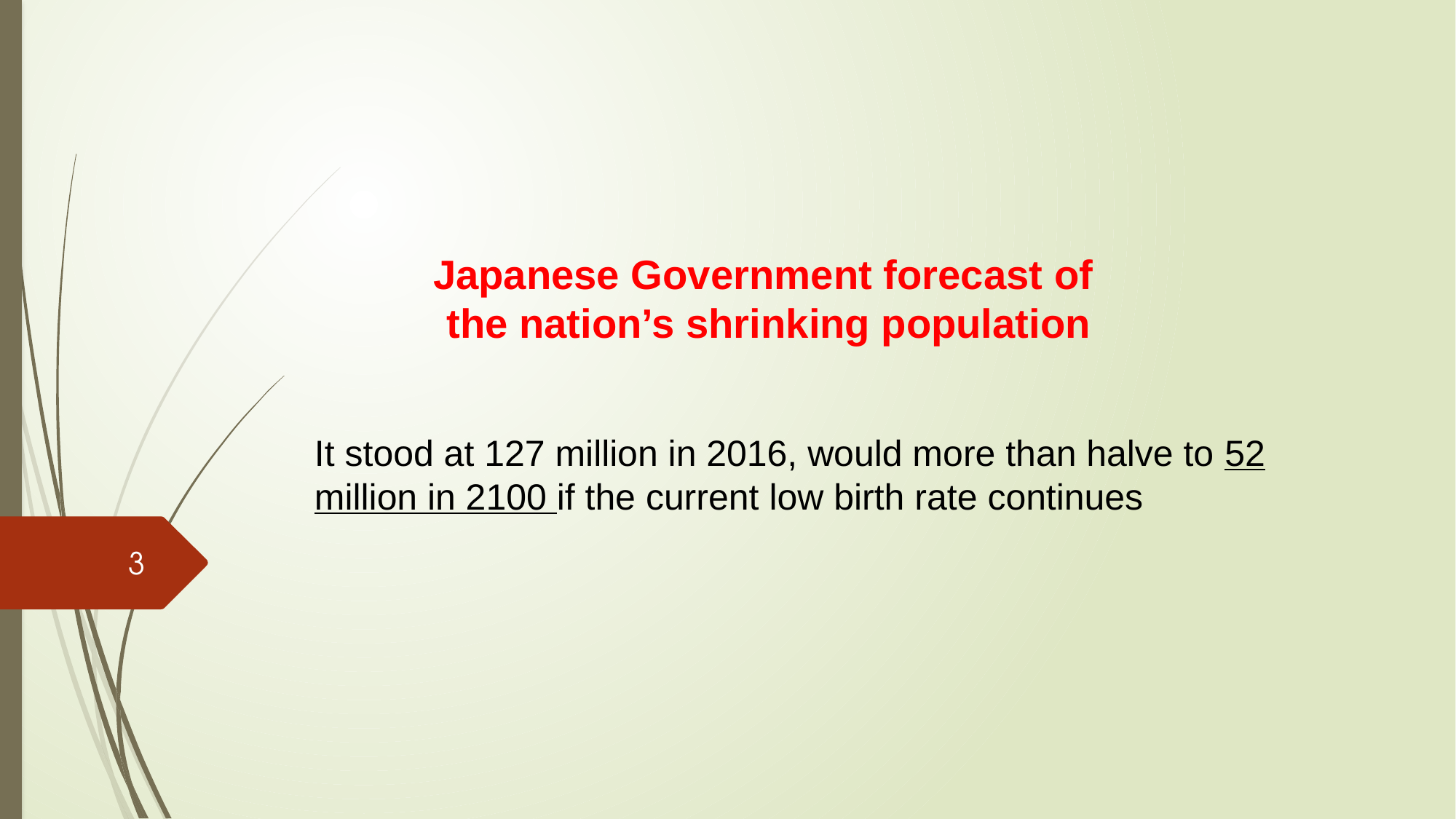

# Japanese Government forecast of the nation’s shrinking population
It stood at 127 million in 2016, would more than halve to 52 million in 2100 if the current low birth rate continues
3